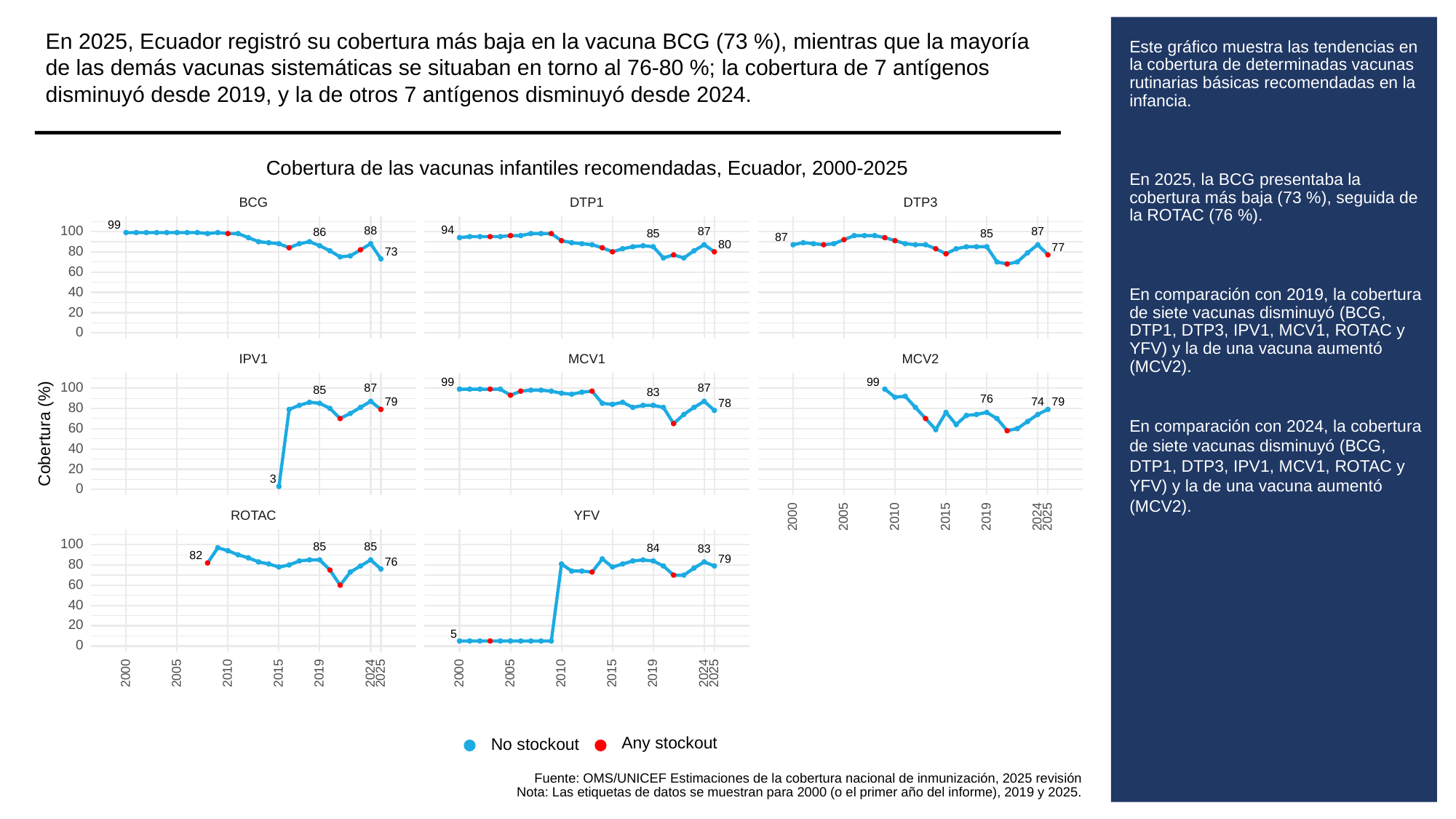

En 2025, Ecuador registró su cobertura más baja en la vacuna BCG (73 %), mientras que la mayoría de las demás vacunas sistemáticas se situaban en torno al 76-80 %; la cobertura de 7 antígenos disminuyó desde 2019, y la de otros 7 antígenos disminuyó desde 2024.
# Este gráfico muestra las tendencias en la cobertura de determinadas vacunas rutinarias básicas recomendadas en la infancia.

En 2025, la BCG presentaba la cobertura más baja (73 %), seguida de la ROTAC (76 %).

En comparación con 2019, la cobertura de siete vacunas disminuyó (BCG, DTP1, DTP3, IPV1, MCV1, ROTAC y YFV) y la de una vacuna aumentó (MCV2).

En comparación con 2024, la cobertura de siete vacunas disminuyó (BCG, DTP1, DTP3, IPV1, MCV1, ROTAC y YFV) y la de una vacuna aumentó (MCV2).

Cobertura de las vacunas infantiles recomendadas, Ecuador, 2000-2025
BCG
DTP3
DTP1

99
100
94
88
87
87
86
85
85

87

80

77

80

73

60

40

20

0

MCV1
MCV2
IPV1

99
99
100
87
87
85

83

76
74

79
79

78

80

60
Cobertura (%)

40

20

3

0

ROTAC
YFV
2000
2005
2010
2015
2019
2024
2025

100
85
85
84

83

82

79

76

80

60

40

20

5

0

2000
2005
2010
2015
2019
2024
2025
2000
2005
2010
2015
2019
2024
2025
Any stockout
No stockout

Fuente: OMS/UNICEF Estimaciones de la cobertura nacional de inmunización, 2025 revisión
Nota: Las etiquetas de datos se muestran para 2000 (o el primer año del informe), 2019 y 2025.